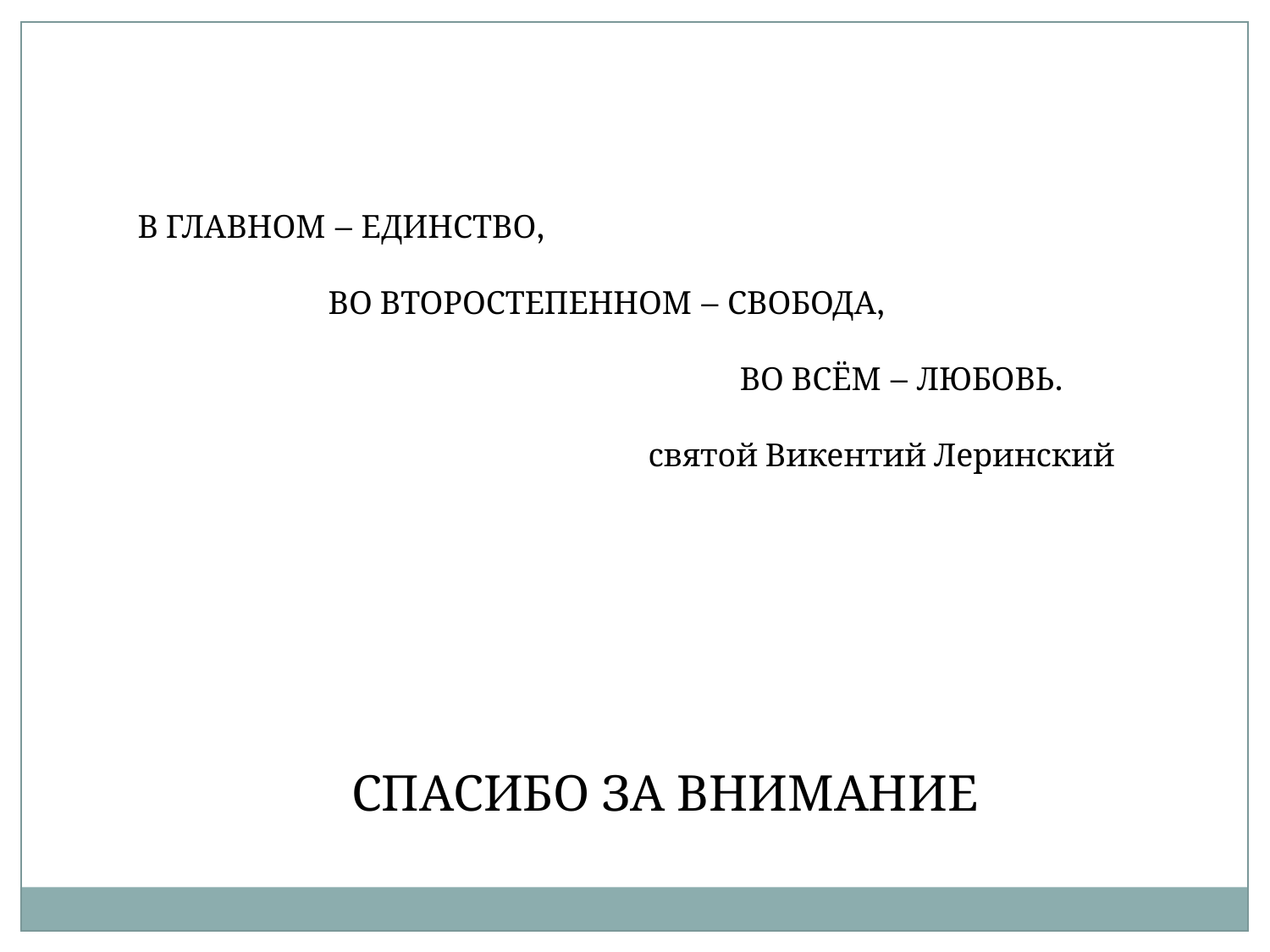

В ГЛАВНОМ – ЕДИНСТВО,

                         ВО ВТОРОСТЕПЕННОМ – СВОБОДА,

                                                                               ВО ВСЁМ – ЛЮБОВЬ.

                                                                   святой Викентий Леринский

СПАСИБО ЗА ВНИМАНИЕ